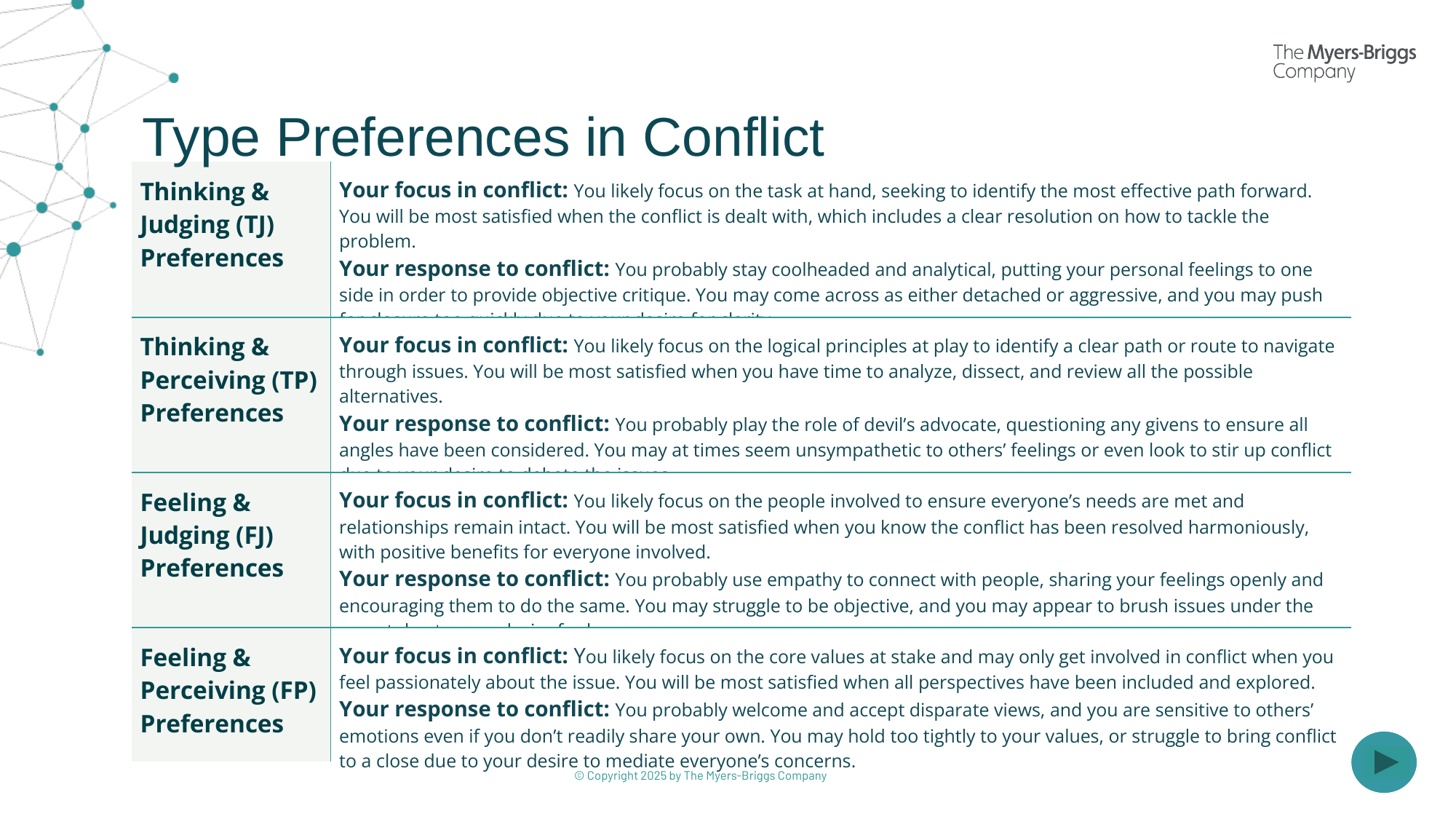

# Type Preferences in Conflict
| Thinking & Judging (TJ) Preferences | Your focus in conflict: You likely focus on the task at hand, seeking to identify the most effective path forward. You will be most satisfied when the conflict is dealt with, which includes a clear resolution on how to tackle the problem. Your response to conflict: You probably stay coolheaded and analytical, putting your personal feelings to one side in order to provide objective critique. You may come across as either detached or aggressive, and you may push for closure too quickly due to your desire for clarity. |
| --- | --- |
| Thinking & Perceiving (TP) Preferences | Your focus in conflict: You likely focus on the logical principles at play to identify a clear path or route to navigate through issues. You will be most satisfied when you have time to analyze, dissect, and review all the possible alternatives. Your response to conflict: You probably play the role of devil’s advocate, questioning any givens to ensure all angles have been considered. You may at times seem unsympathetic to others’ feelings or even look to stir up conflict due to your desire to debate the issues. |
| Feeling & Judging (FJ) Preferences | Your focus in conflict: You likely focus on the people involved to ensure everyone’s needs are met and relationships remain intact. You will be most satisfied when you know the conflict has been resolved harmoniously, with positive benefits for everyone involved. Your response to conflict: You probably use empathy to connect with people, sharing your feelings openly and encouraging them to do the same. You may struggle to be objective, and you may appear to brush issues under the carpet due to your desire for harmony. |
| Feeling & Perceiving (FP) Preferences | Your focus in conflict: You likely focus on the core values at stake and may only get involved in conflict when you feel passionately about the issue. You will be most satisfied when all perspectives have been included and explored. Your response to conflict: You probably welcome and accept disparate views, and you are sensitive to others’ emotions even if you don’t readily share your own. You may hold too tightly to your values, or struggle to bring conflict to a close due to your desire to mediate everyone’s concerns. |